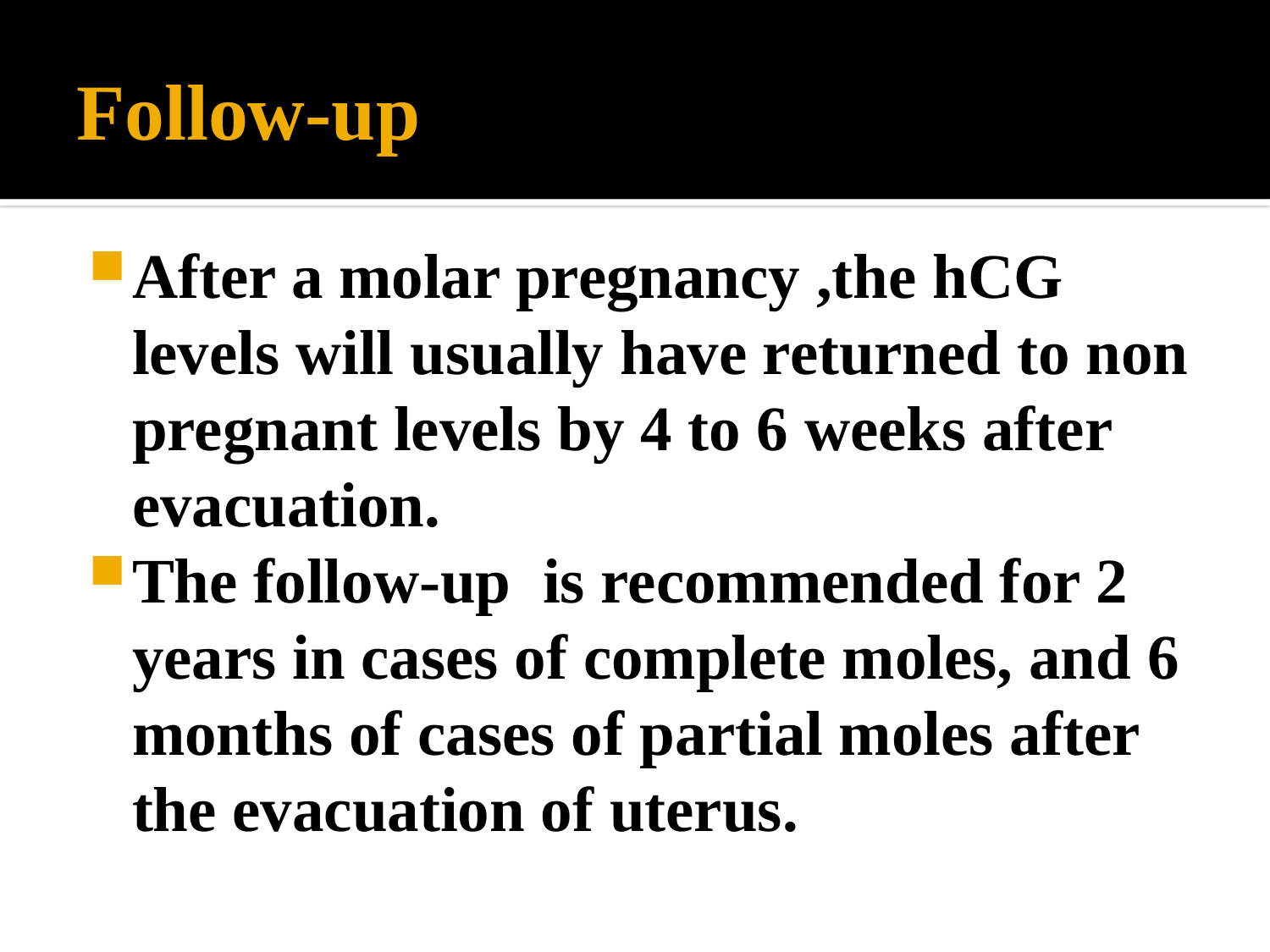

# Follow-up
After a molar pregnancy ,the hCG levels will usually have returned to non pregnant levels by 4 to 6 weeks after evacuation.
The follow-up  is recommended for 2 years in cases of complete moles, and 6 months of cases of partial moles after the evacuation of uterus.